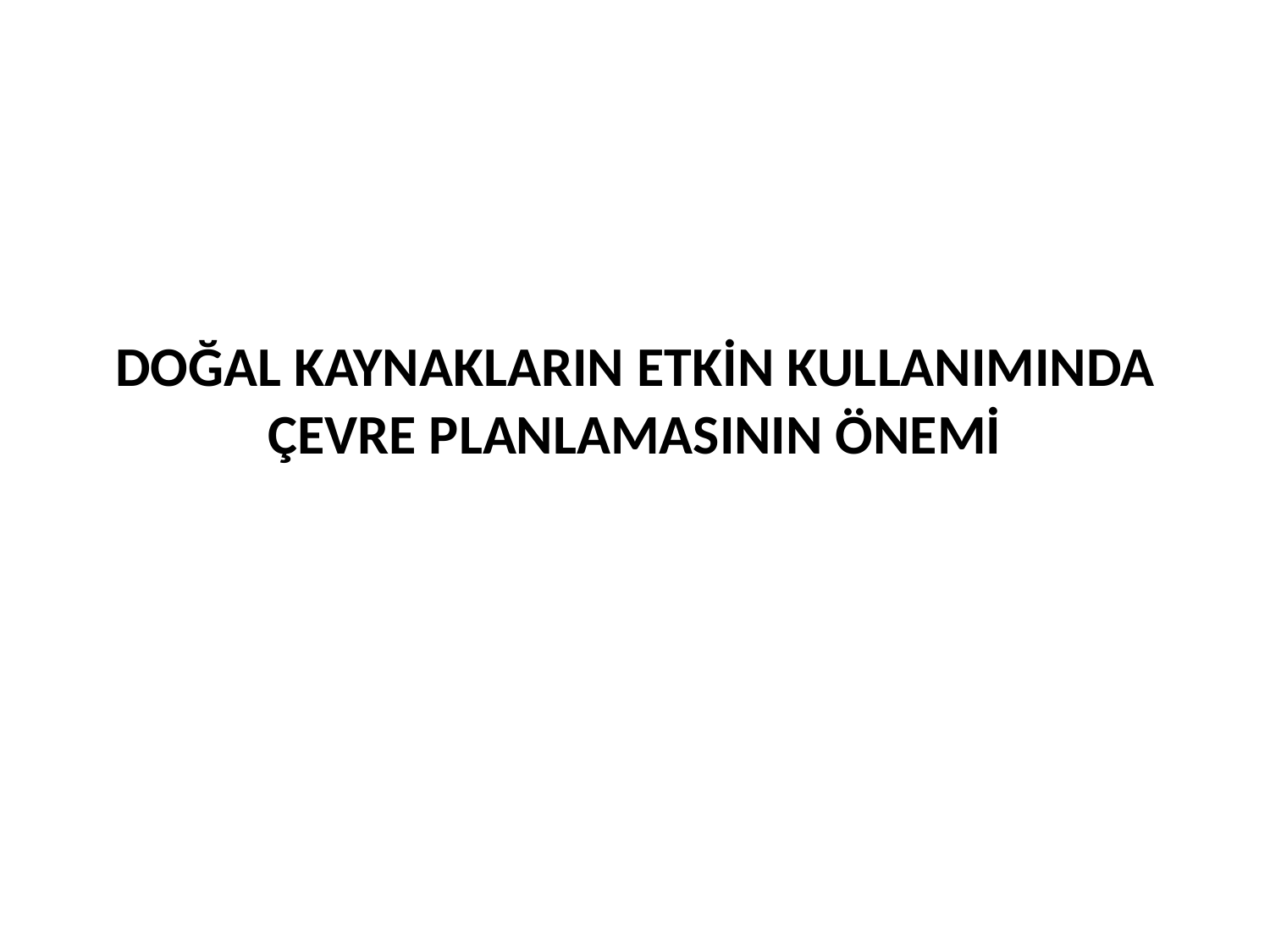

# DOĞAL KAYNAKLARIN ETKİN KULLANIMINDA ÇEVRE PLANLAMASININ ÖNEMİ